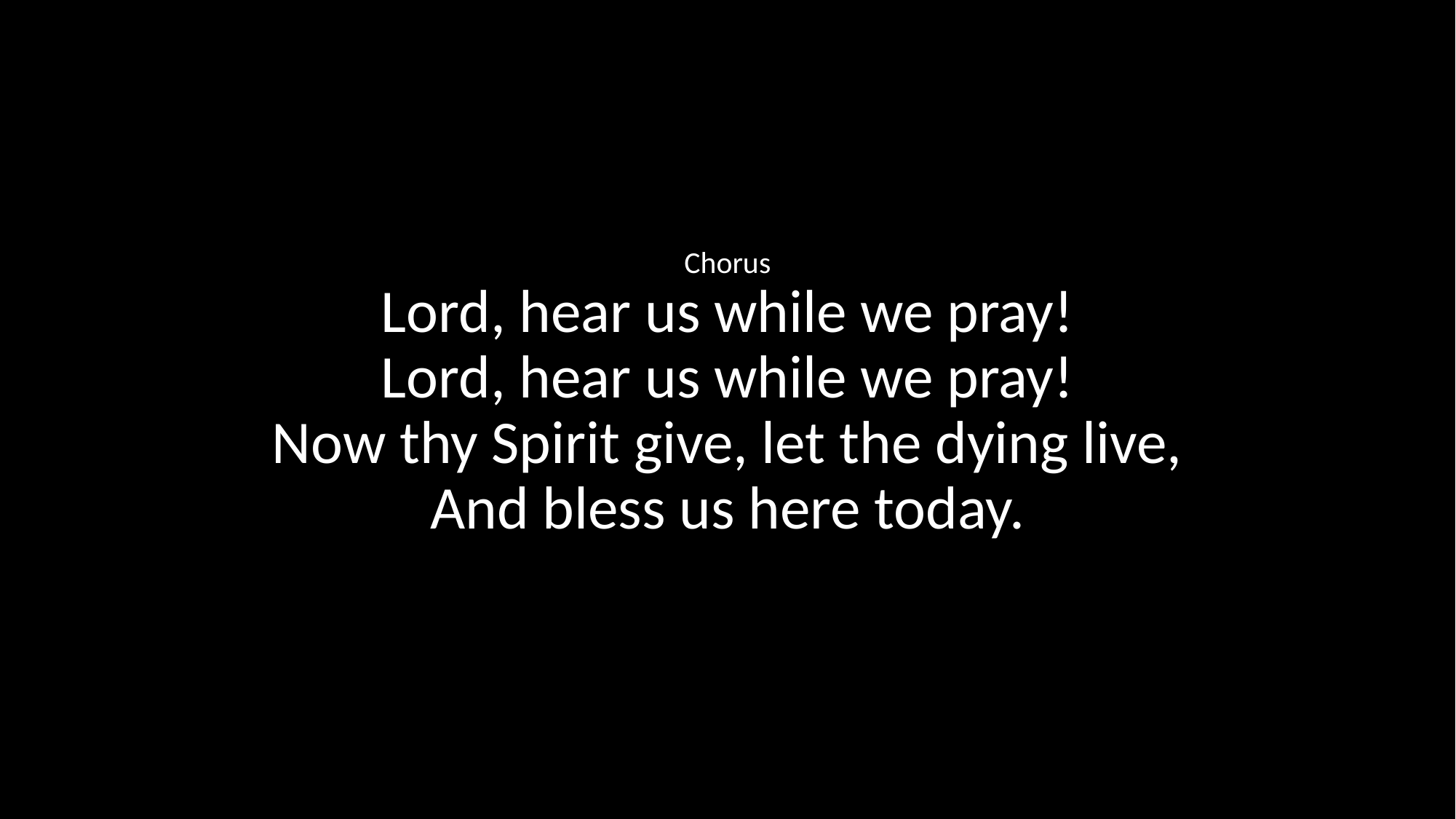

Chorus
Lord, hear us while we pray!
Lord, hear us while we pray!
Now thy Spirit give, let the dying live,
And bless us here today.